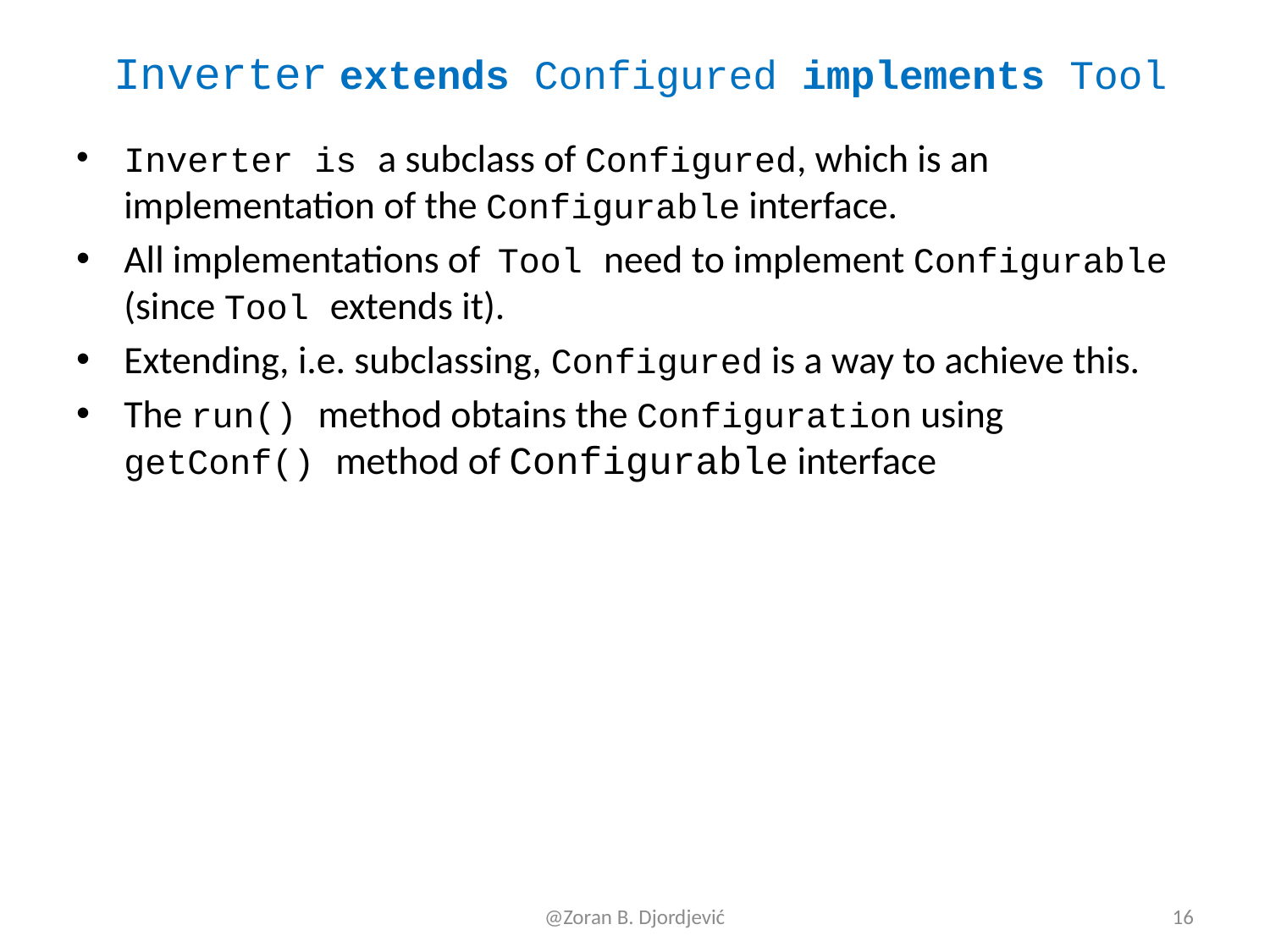

# Inverter extends Configured implements Tool
Inverter is a subclass of Configured, which is an implementation of the Configurable interface.
All implementations of  Tool need to implement Configurable (since Tool extends it).
Extending, i.e. subclassing, Configured is a way to achieve this.
The run() method obtains the Configuration using getConf() method of Configurable interface
@Zoran B. Djordjević
16